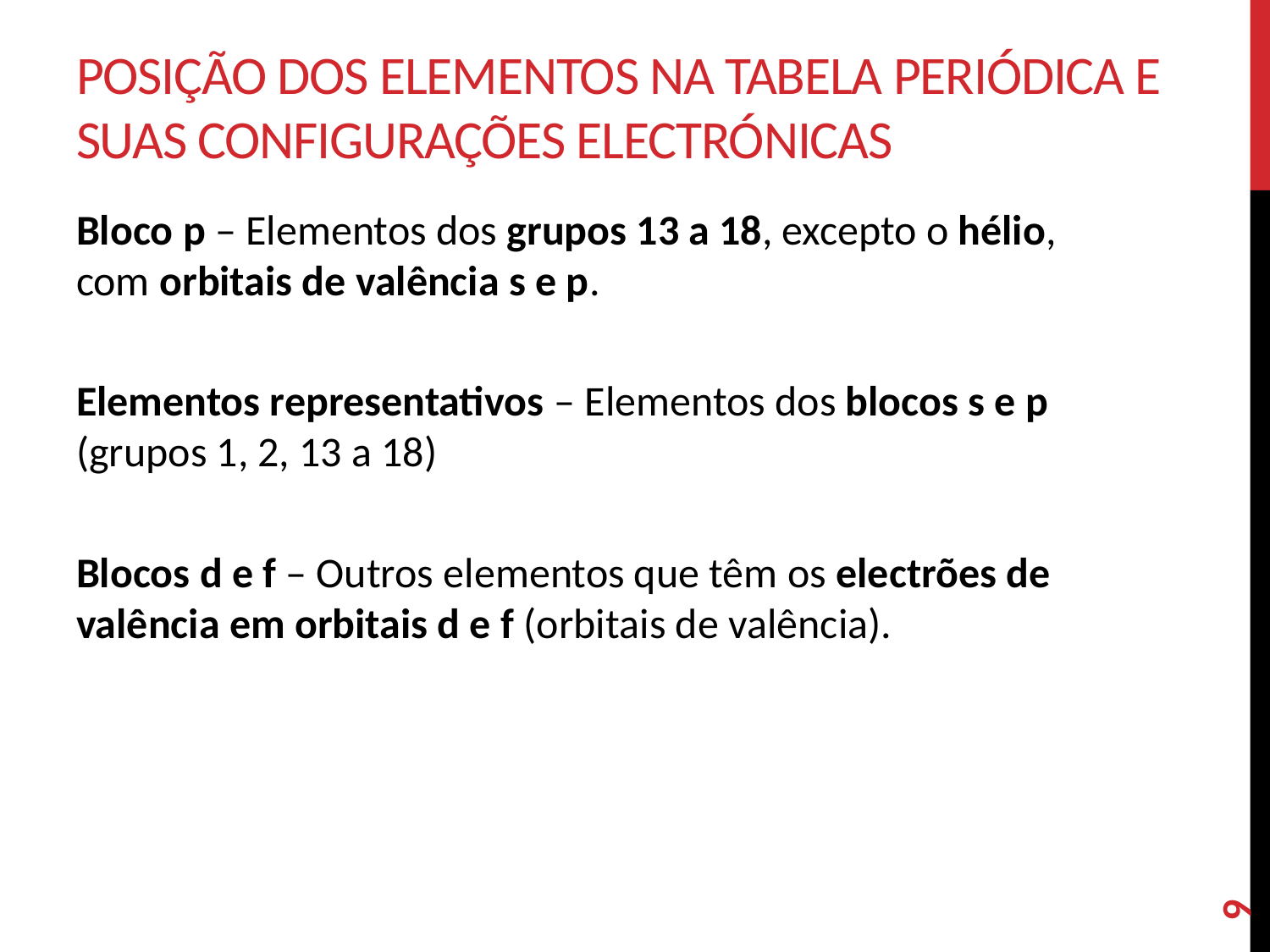

# Posição dos elementos na Tabela Periódica E SUAS configurações electrónicas
­Bloco p – Elementos dos grupos 13 a 18, excepto o hélio,
com orbitais de valência s e p.

Elementos representativos – Elementos dos blocos s e p
(grupos 1, 2, 13 a 18)

Blocos d e f – Outros elementos que têm os electrões de valência em orbitais d e f (orbitais de valência).
9